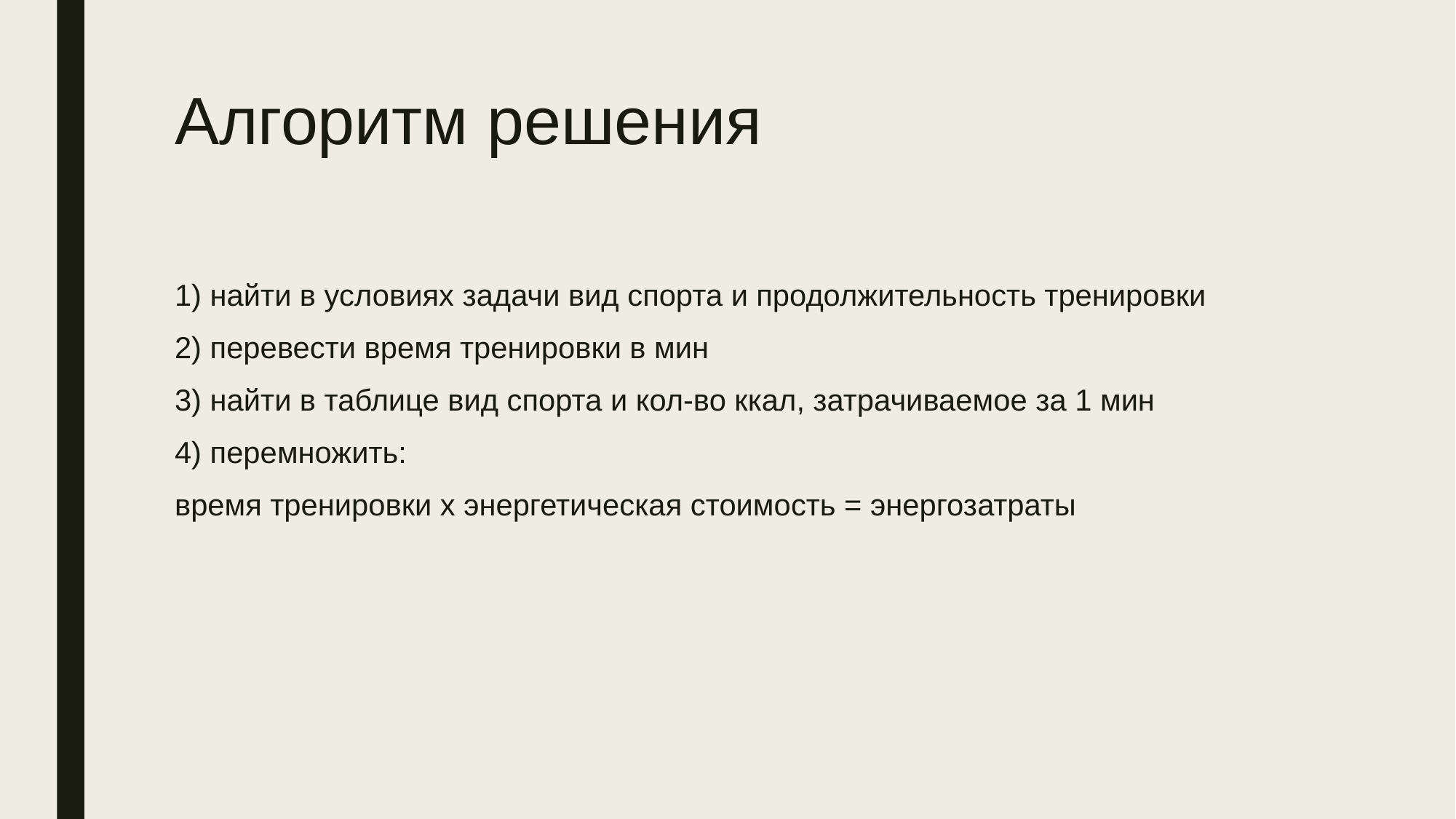

# Алгоритм решения
1) найти в условиях задачи вид спорта и продолжительность тренировки
2) перевести время тренировки в мин
3) найти в таблице вид спорта и кол-во ккал, затрачиваемое за 1 мин
4) перемножить:
время тренировки х энергетическая стоимость = энергозатраты